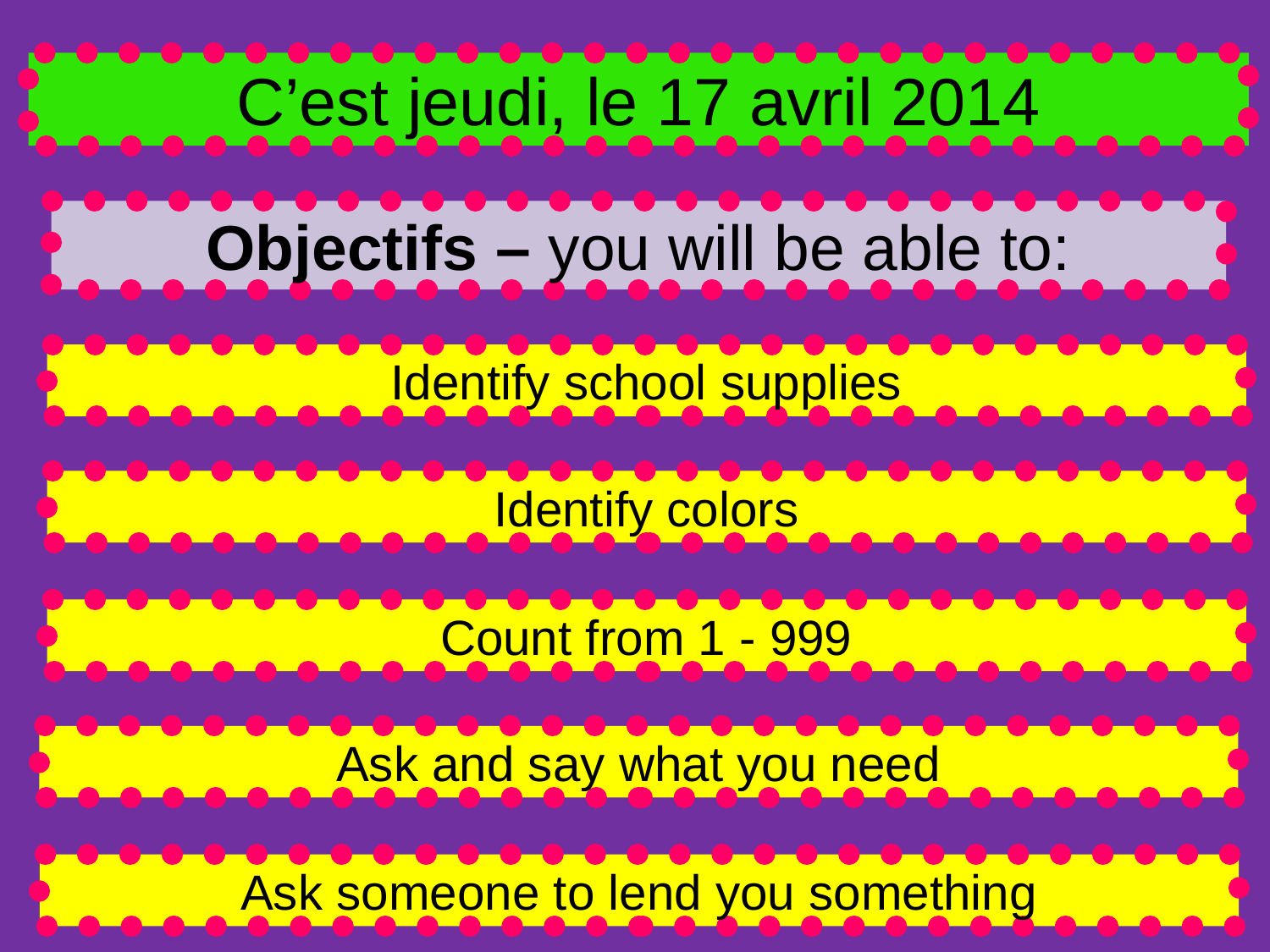

C’est jeudi, le 17 avril 2014
Objectifs – you will be able to:
Identify school supplies
Identify colors
Count from 1 - 999
Ask and say what you need
Ask someone to lend you something